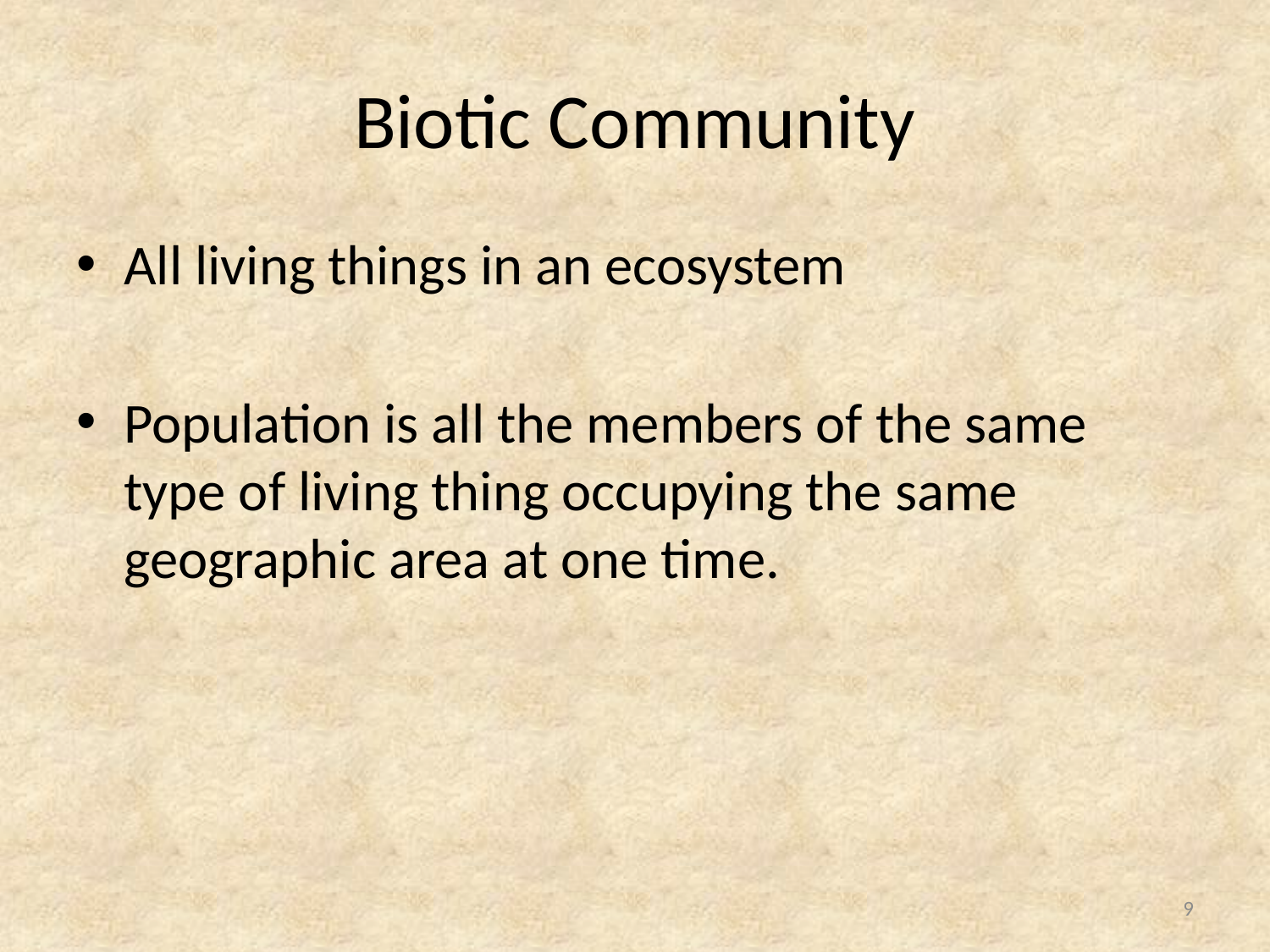

# Biotic Community
All living things in an ecosystem

Population is all the members of the same type of living thing occupying the same geographic area at one time.
9